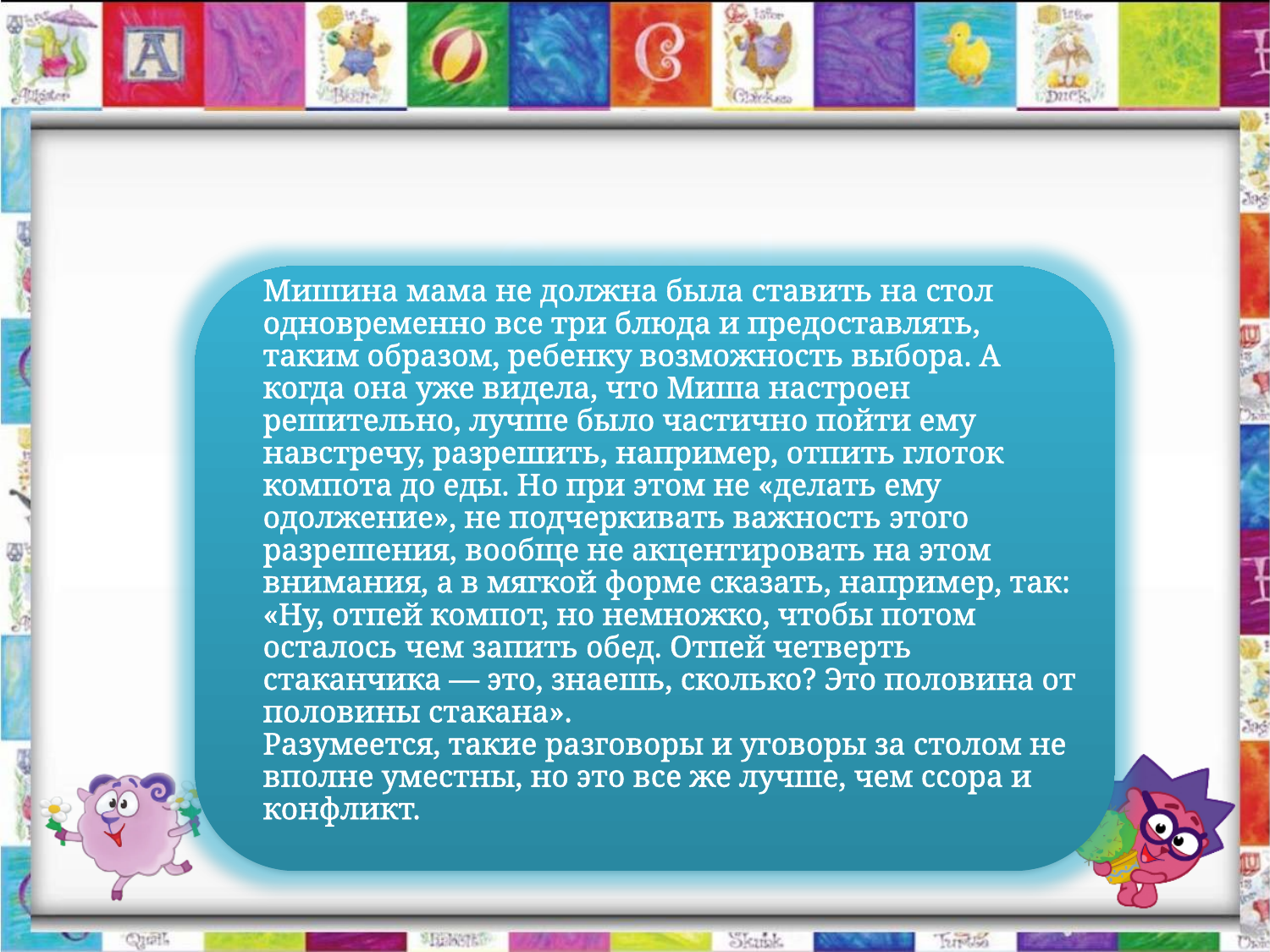

# Совет !
Мишина мама не должна была ставить на стол одновременно все три блюда и предоставлять, таким образом, ребенку возможность выбора. А когда она уже видела, что Миша настроен решительно, лучше было частично пойти ему навстречу, разрешить, например, отпить глоток компота до еды. Но при этом не «делать ему одолжение», не подчеркивать важность этого разрешения, вообще не акцентировать на этом внимания, а в мягкой форме сказать, например, так: «Ну, отпей компот, но немножко, чтобы потом осталось чем запить обед. Отпей четверть стаканчика — это, знаешь, сколько? Это половина от половины стакана».
Разумеется, такие разговоры и уговоры за столом не вполне уместны, но это все же лучше, чем ссора и конфликт.